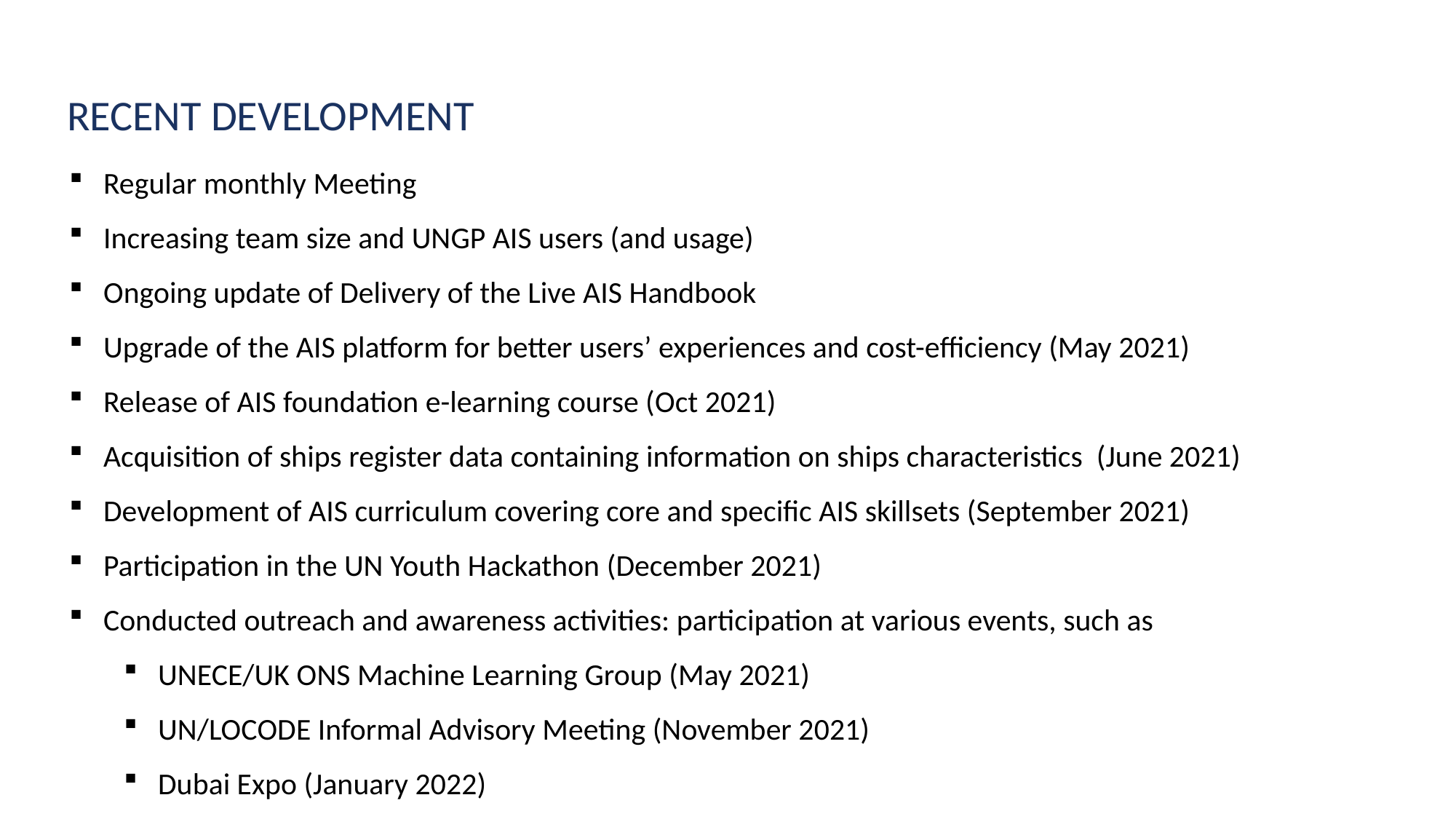

RECENT development
Regular monthly Meeting
Increasing team size and UNGP AIS users (and usage)
Ongoing update of Delivery of the Live AIS Handbook
Upgrade of the AIS platform for better users’ experiences and cost-efficiency (May 2021)
Release of AIS foundation e-learning course (Oct 2021)
Acquisition of ships register data containing information on ships characteristics  (June 2021)
Development of AIS curriculum covering core and specific AIS skillsets (September 2021)
Participation in the UN Youth Hackathon (December 2021)
Conducted outreach and awareness activities: participation at various events, such as
UNECE/UK ONS Machine Learning Group (May 2021)
UN/LOCODE Informal Advisory Meeting (November 2021)
Dubai Expo (January 2022)